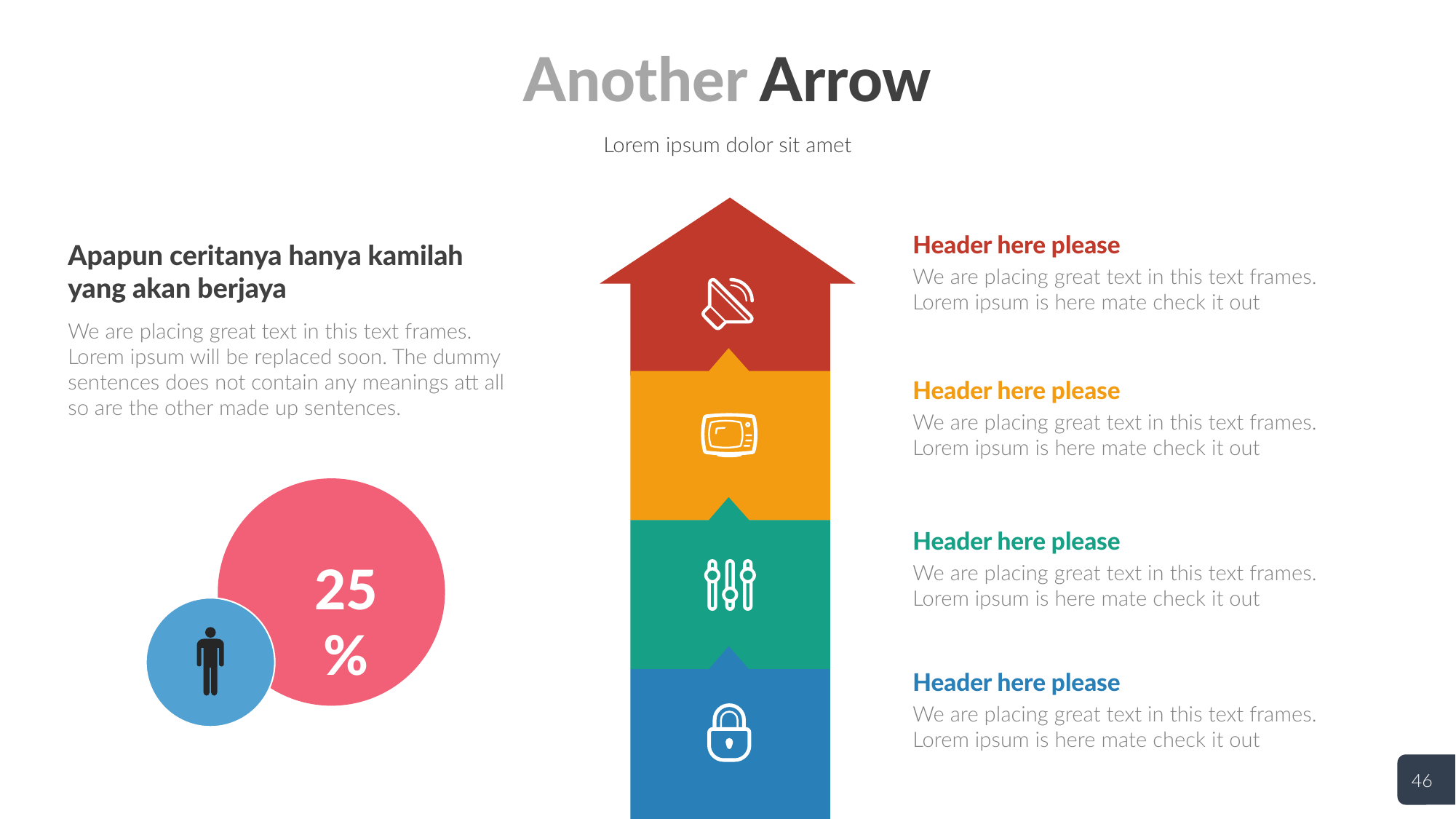

# Another Arrow
Lorem ipsum dolor sit amet

Header here please
Apapun ceritanya hanya kamilah yang akan berjaya
We are placing great text in this text frames. Lorem ipsum is here mate check it out
We are placing great text in this text frames. Lorem ipsum will be replaced soon. The dummy sentences does not contain any meanings att all so are the other made up sentences.
Header here please
We are placing great text in this text frames. Lorem ipsum is here mate check it out

25 %
Header here please
We are placing great text in this text frames. Lorem ipsum is here mate check it out

Header here please
We are placing great text in this text frames. Lorem ipsum is here mate check it out

46